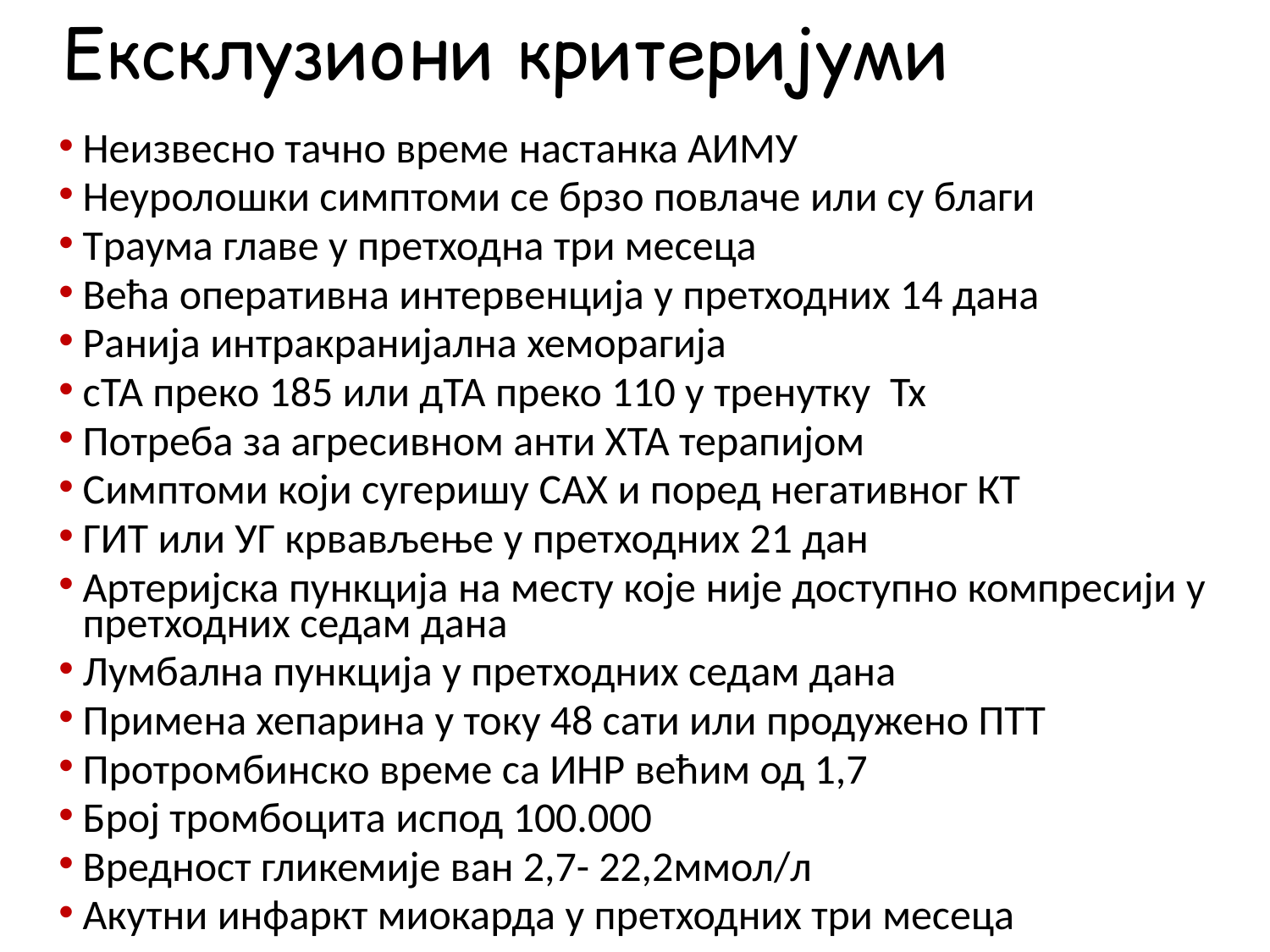

# Ексклузиони критеријуми
Неизвесно тачно време настанка АИМУ
Неуролошки симптоми се брзо повлаче или су благи
Траума главе у претходна три месеца
Већа оперативна интервенција у претходних 14 дана
Ранија интракранијална хеморагија
сТА преко 185 или дТА преко 110 у тренутку  Тх
Потреба за агресивном анти ХТА терапијом
Симптоми који сугеришу САХ и поред негативног КТ
ГИТ или УГ крвављење у претходних 21 дан
Артеријска пункција на месту које није доступно компресији у претходних седам дана
Лумбална пункција у претходних седам дана
Примена хепарина у току 48 сати или продужено ПТТ
Протромбинско време са ИНР већим од 1,7
Број тромбоцита испод 100.000
Вредност гликемије ван 2,7- 22,2ммол/л
Акутни инфаркт миокарда у претходних три месеца